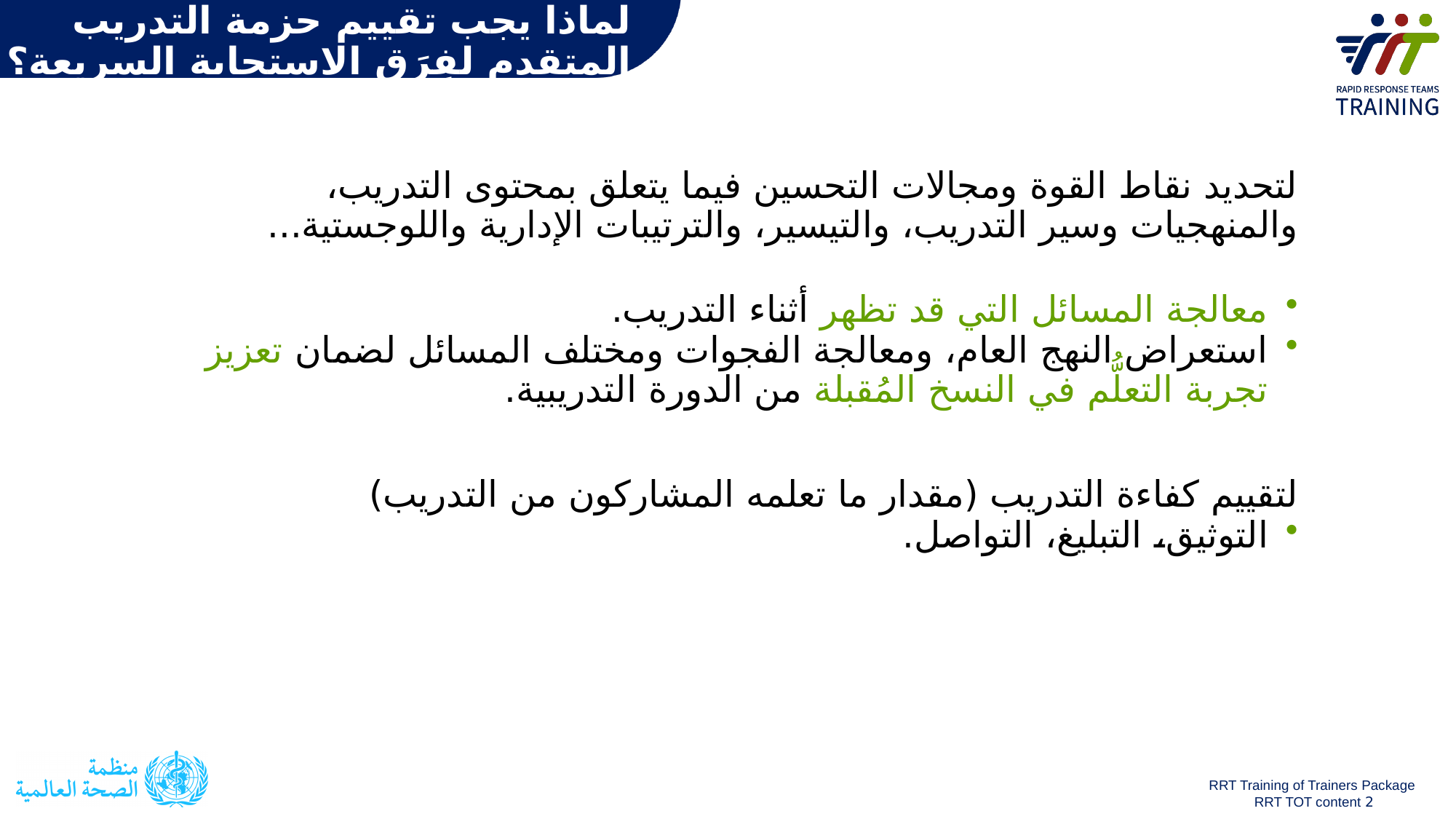

# لماذا يجب تقييم حزمة التدريب المتقدم لفِرَق الاستجابة السريعة؟
لتحديد نقاط القوة ومجالات التحسين فيما يتعلق بمحتوى التدريب، والمنهجيات وسير التدريب، والتيسير، والترتيبات الإدارية واللوجستية...

معالجة المسائل التي قد تظهر أثناء التدريب.
استعراض النهج العام، ومعالجة الفجوات ومختلف المسائل لضمان تعزيز تجربة التعلُّم في النسخ المُقبلة من الدورة التدريبية.

لتقييم كفاءة التدريب (مقدار ما تعلمه المشاركون من التدريب)
التوثيق، التبليغ، التواصل.